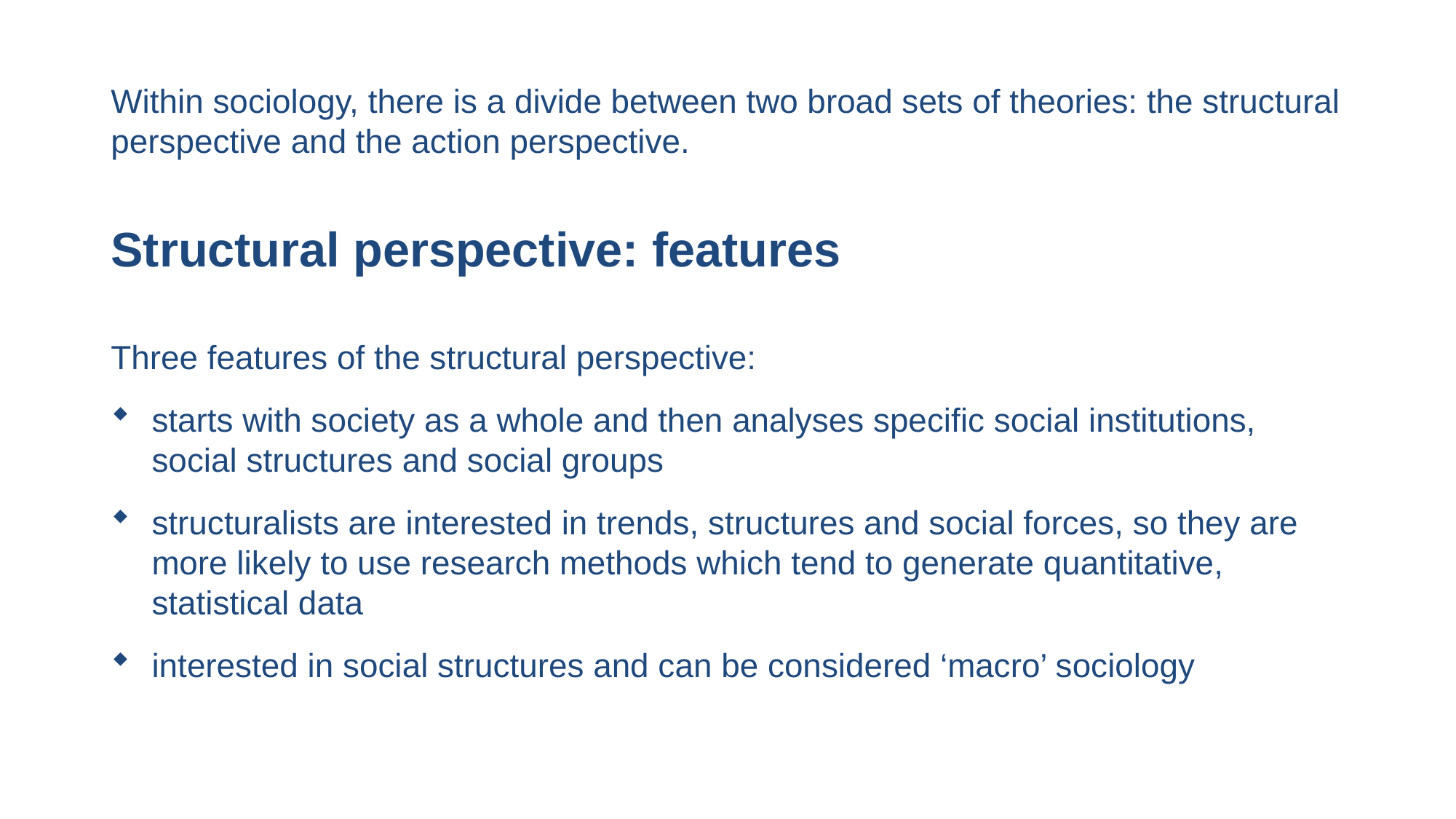

Within sociology, there is a divide between two broad sets of theories: the structural perspective and the action perspective.
# Structural perspective: features
Three features of the structural perspective:
starts with society as a whole and then analyses specific social institutions, social structures and social groups
structuralists are interested in trends, structures and social forces, so they are more likely to use research methods which tend to generate quantitative, statistical data
interested in social structures and can be considered ‘macro’ sociology